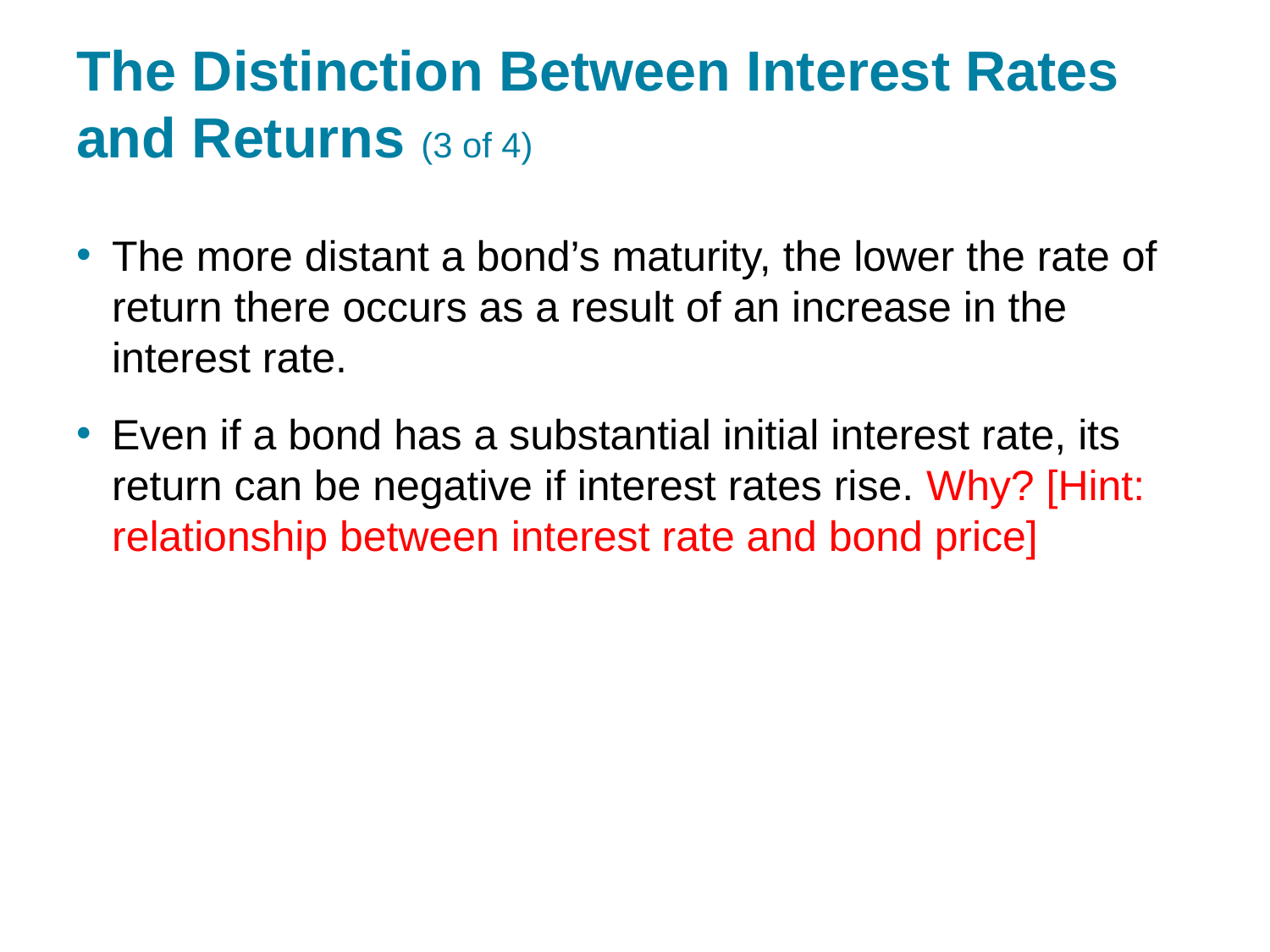

# The Distinction Between Interest Rates and Returns (3 of 4)
The more distant a bond’s maturity, the lower the rate of return there occurs as a result of an increase in the interest rate.
Even if a bond has a substantial initial interest rate, its return can be negative if interest rates rise. Why? [Hint: relationship between interest rate and bond price]